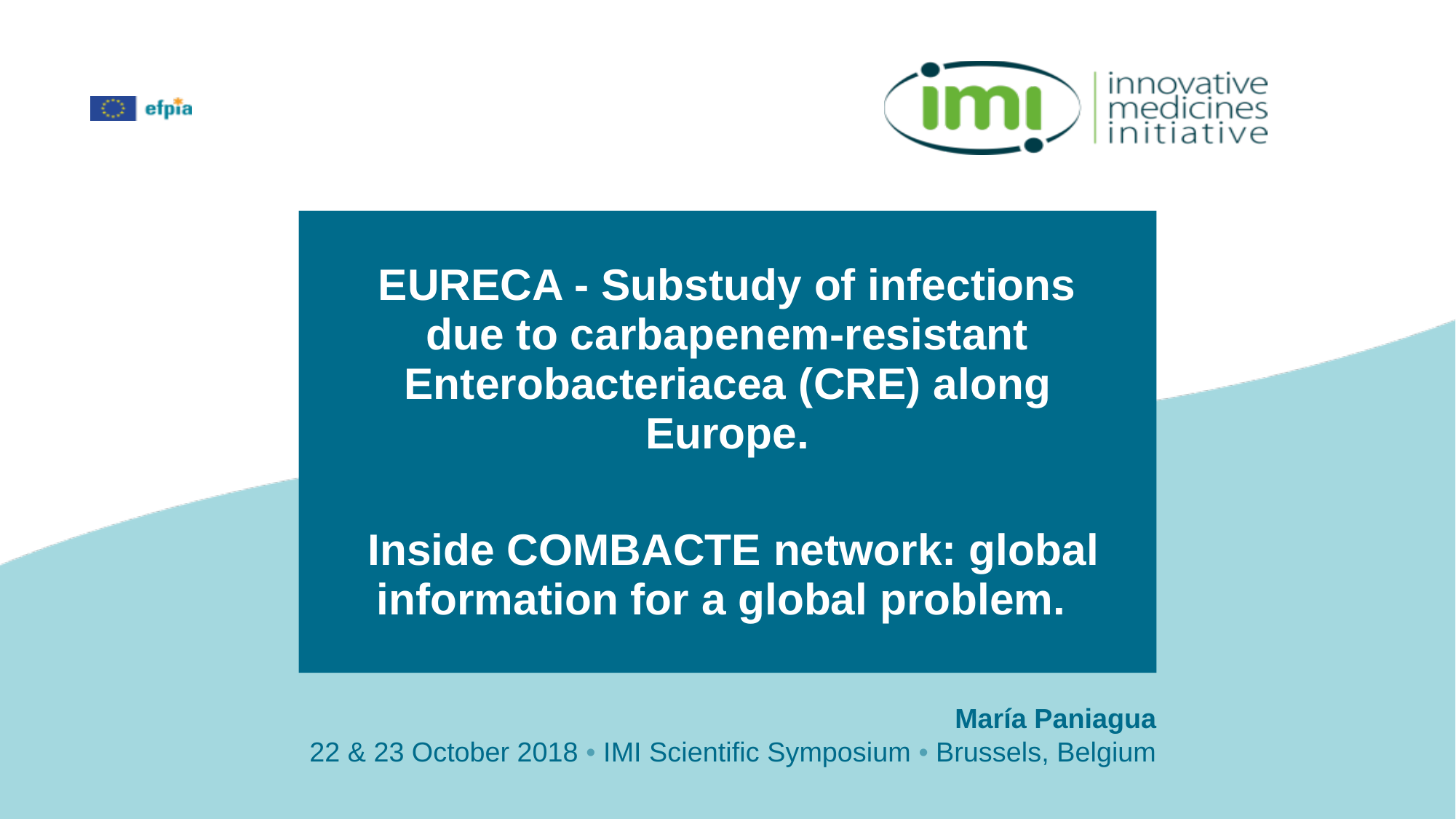

EURECA - Substudy of infections due to carbapenem-resistant Enterobacteriacea (CRE) along Europe.

 Inside COMBACTE network: global information for a global problem.
María Paniagua
22 & 23 October 2018 • IMI Scientific Symposium • Brussels, Belgium